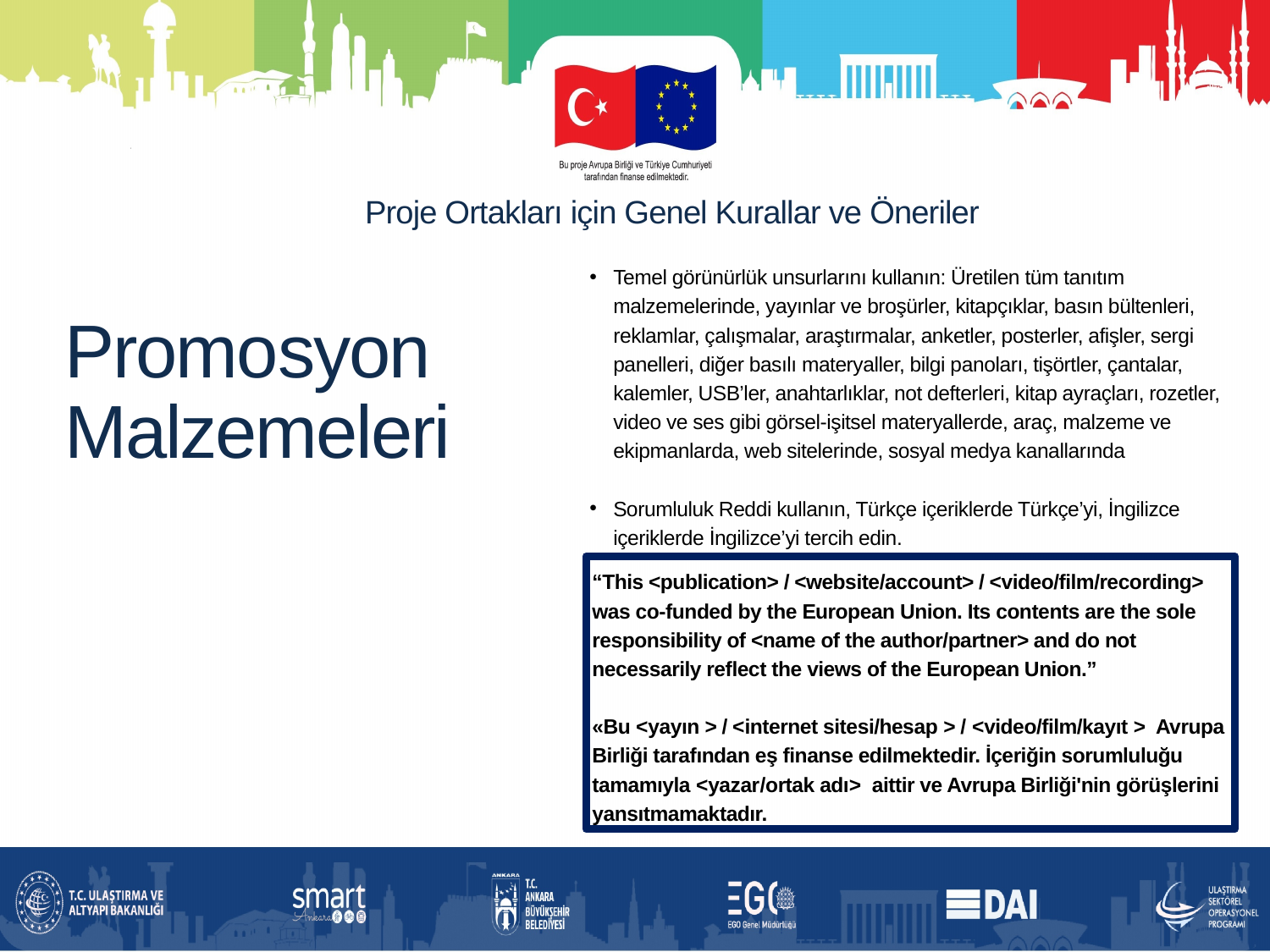

Proje Ortakları için Genel Kurallar ve Öneriler
Temel görünürlük unsurlarını kullanın: Üretilen tüm tanıtım malzemelerinde, yayınlar ve broşürler, kitapçıklar, basın bültenleri, reklamlar, çalışmalar, araştırmalar, anketler, posterler, afişler, sergi panelleri, diğer basılı materyaller, bilgi panoları, tişörtler, çantalar, kalemler, USB’ler, anahtarlıklar, not defterleri, kitap ayraçları, rozetler, video ve ses gibi görsel-işitsel materyallerde, araç, malzeme ve ekipmanlarda, web sitelerinde, sosyal medya kanallarında

Sorumluluk Reddi kullanın, Türkçe içeriklerde Türkçe’yi, İngilizce içeriklerde İngilizce’yi tercih edin.
Promosyon Malzemeleri

“This <publication> / <website/account> / <video/film/recording> was co-funded by the European Union. Its contents are the sole responsibility of <name of the author/partner> and do not necessarily reflect the views of the European Union.”

«Bu <yayın > / <internet sitesi/hesap > / <video/film/kayıt >  Avrupa Birliği tarafından eş finanse edilmektedir. İçeriğin sorumluluğu tamamıyla <yazar/ortak adı>  aittir ve Avrupa Birliği'nin görüşlerini yansıtmamaktadır.